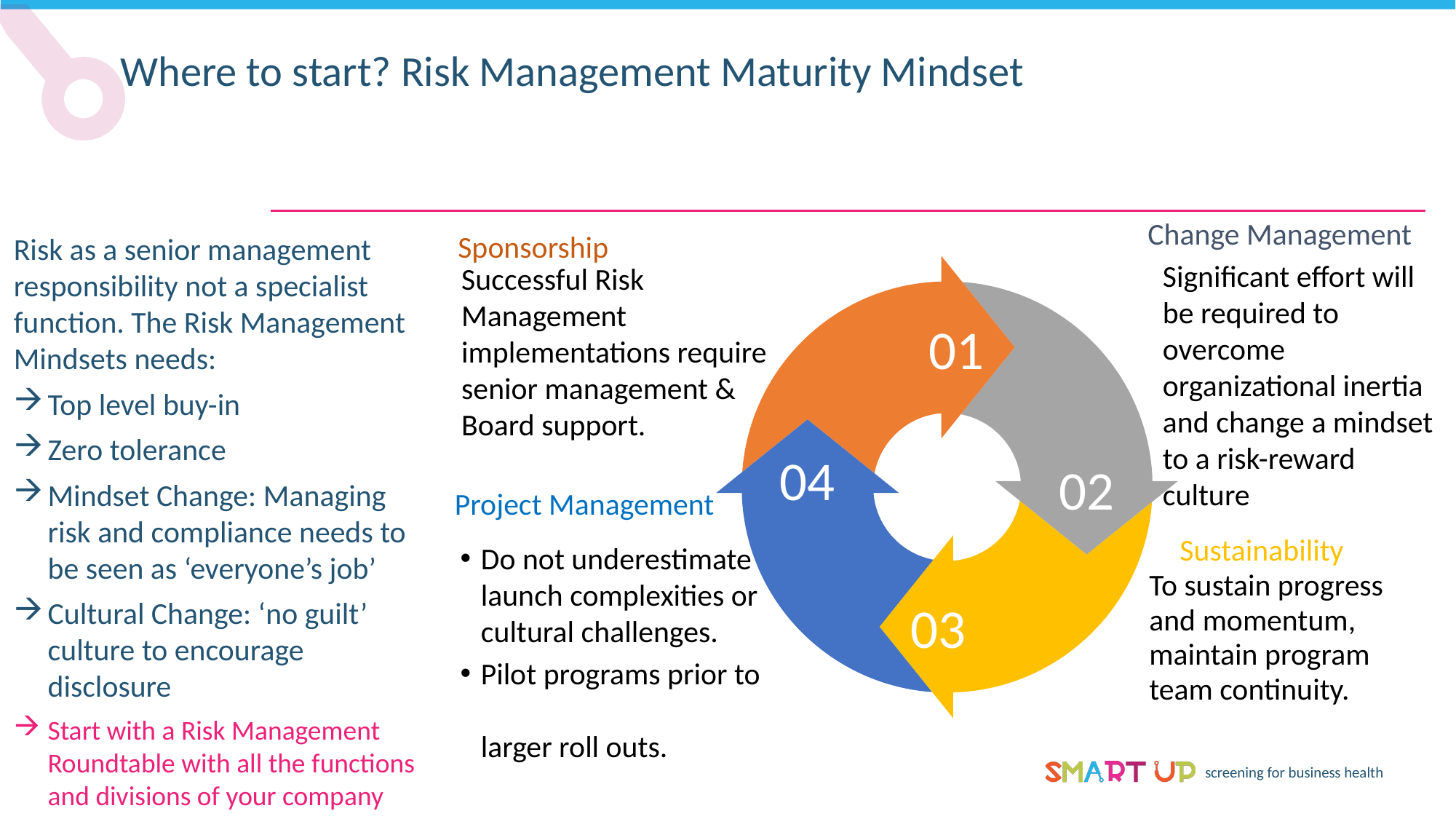

Where to start? Risk Management Maturity Mindset
Change Management
Sponsorship
Risk as a senior management responsibility not a specialist function. The Risk Management Mindsets needs:
Top level buy-in
Zero tolerance
Mindset Change: Managing risk and compliance needs to be seen as ‘everyone’s job’
Cultural Change: ‘no guilt’ culture to encourage disclosure
Start with a Risk Management Roundtable with all the functions and divisions of your company

Significant effort will be required to overcome organizational inertia and change a mindset   to a risk-reward culture
Successful Risk Management implementations require senior management & Board support.
01

04

02

Project Management
Sustainability
Do not underestimate launch complexities or cultural challenges.
Pilot programs prior to
larger roll outs.
To sustain progress and momentum, maintain program team continuity.
03